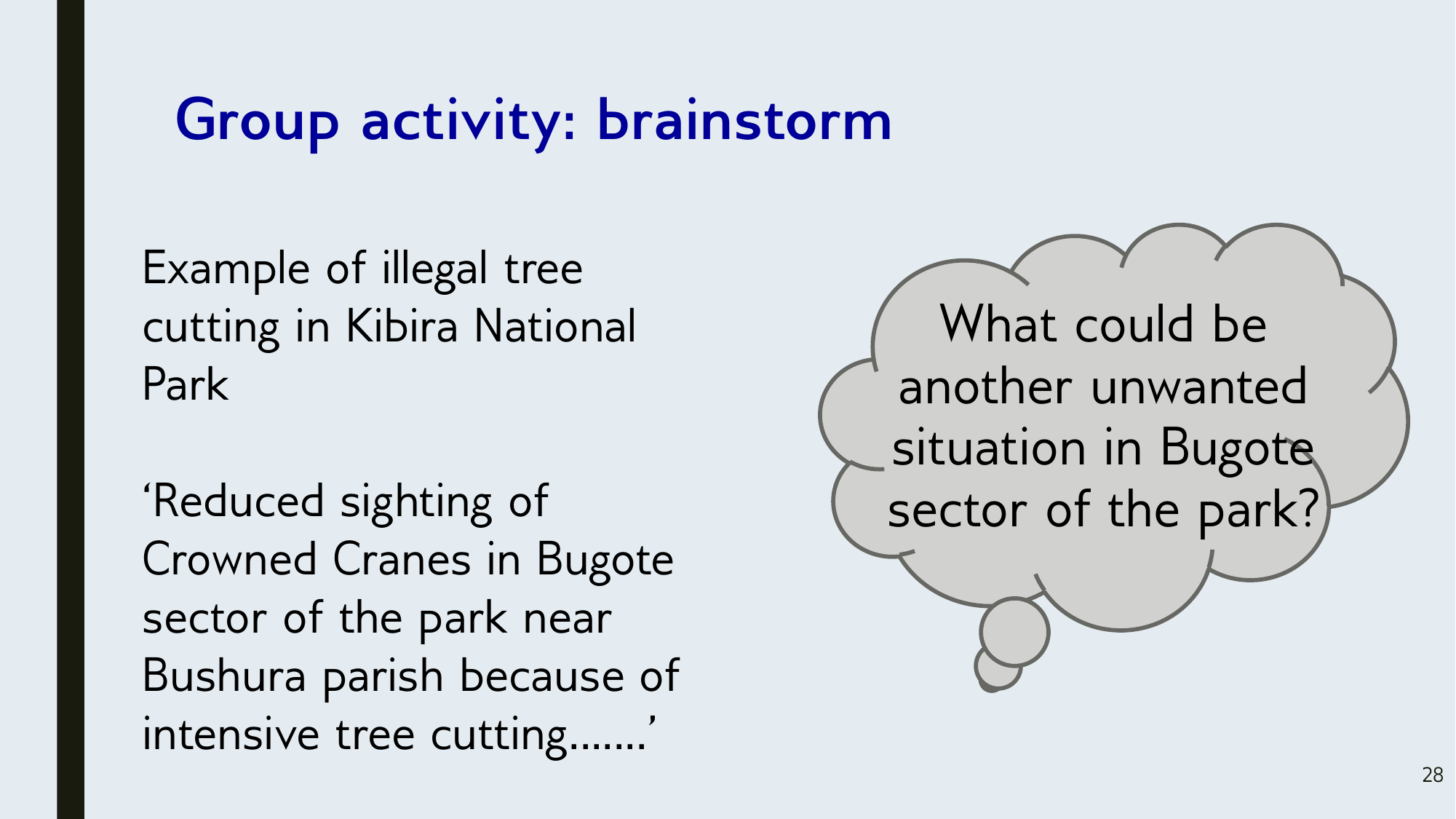

# Group activity: brainstorm

Example of illegal tree cutting in Kibira National Park

‘Reduced sighting of Crowned Cranes in Bugote sector of the park near Bushura parish because of intensive tree cutting.......’

What could be another unwanted situation in Bugote sector of the park?
28